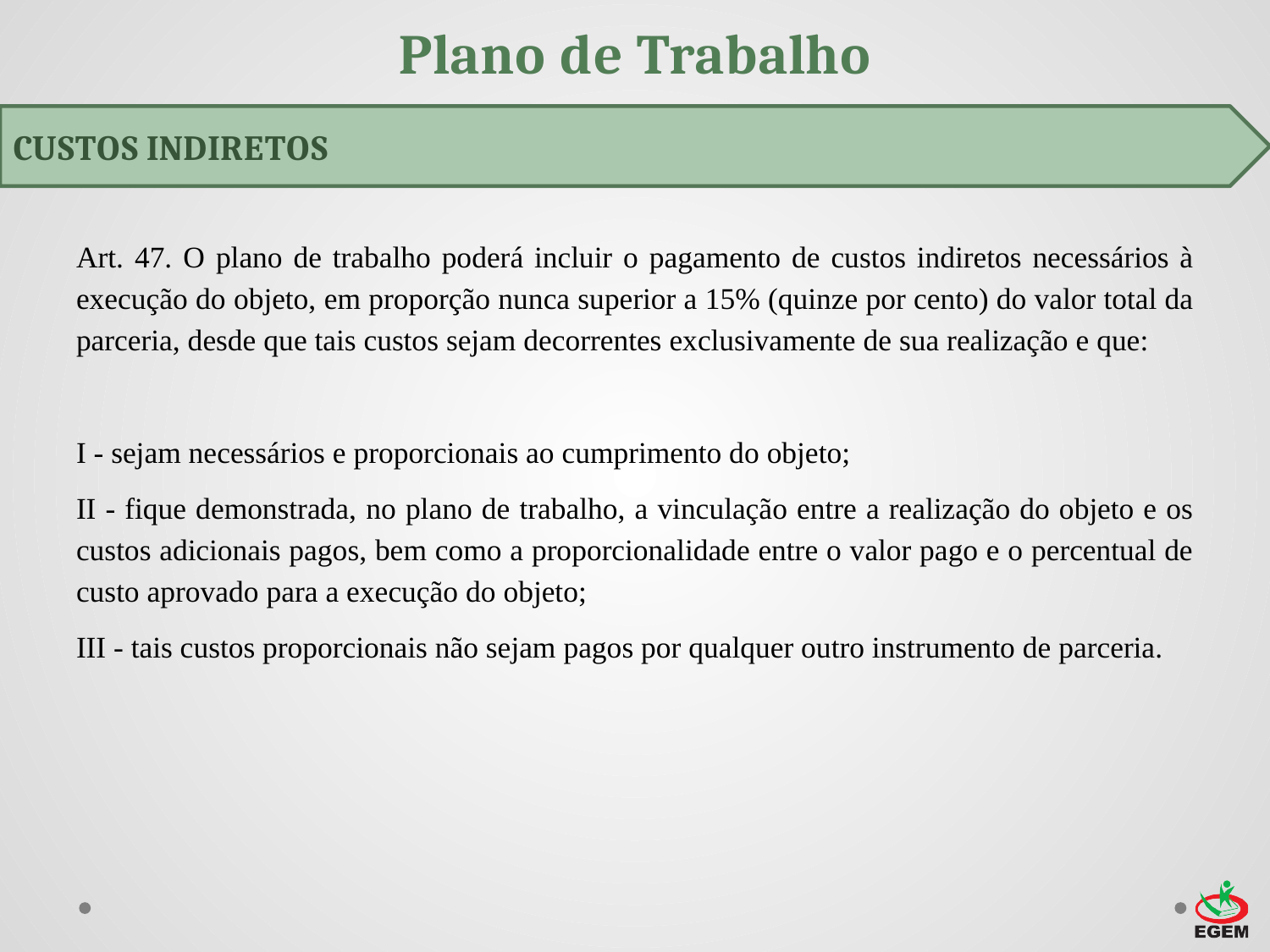

# Plano de Trabalho
CUSTOS INDIRETOS
Art. 47. O plano de trabalho poderá incluir o pagamento de custos indiretos necessários à execução do objeto, em proporção nunca superior a 15% (quinze por cento) do valor total da parceria, desde que tais custos sejam decorrentes exclusivamente de sua realização e que:

I - sejam necessários e proporcionais ao cumprimento do objeto;
II - fique demonstrada, no plano de trabalho, a vinculação entre a realização do objeto e os custos adicionais pagos, bem como a proporcionalidade entre o valor pago e o percentual de custo aprovado para a execução do objeto;
III - tais custos proporcionais não sejam pagos por qualquer outro instrumento de parceria.